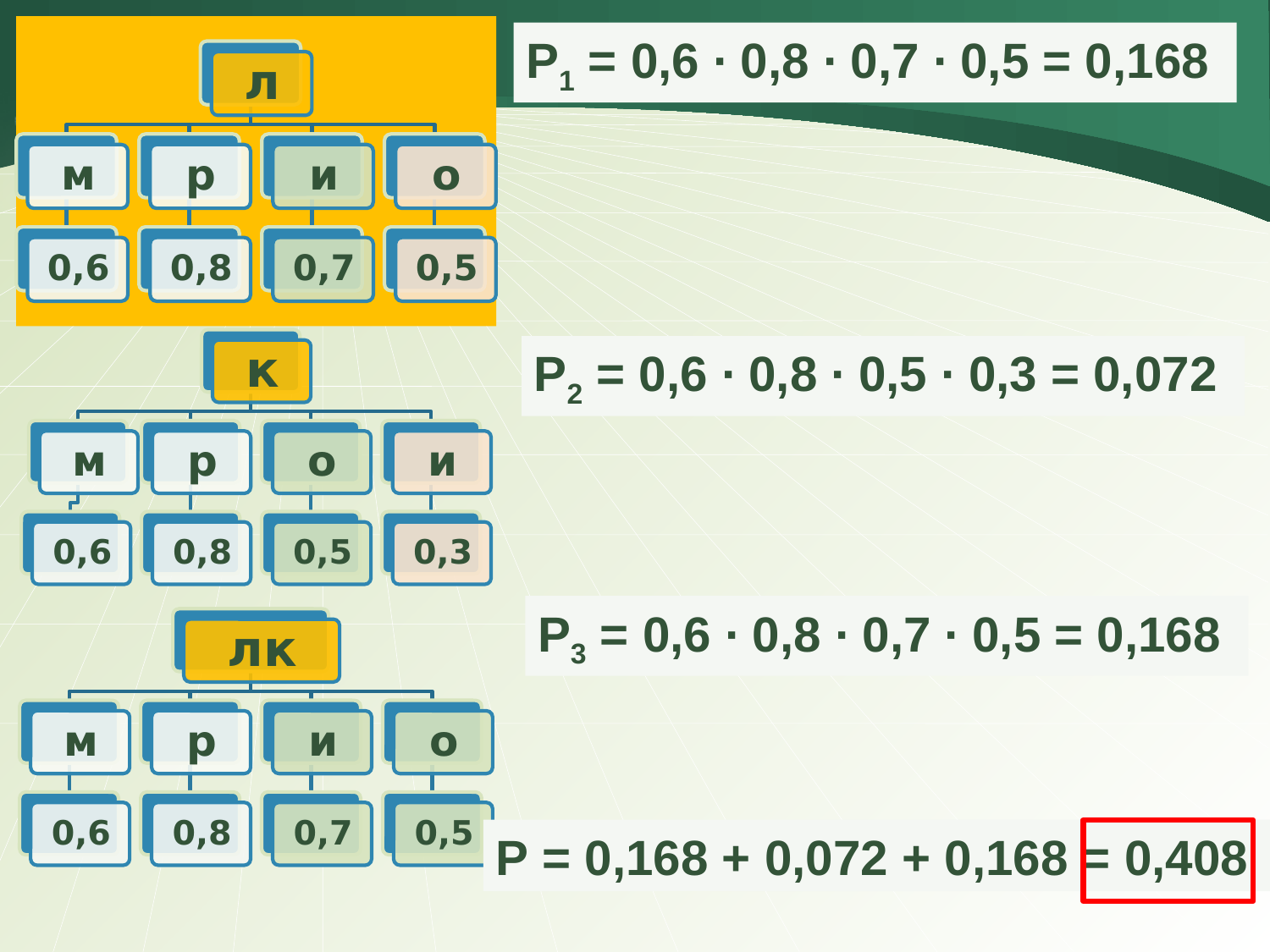

л
м
0,6
р
0,8
и
0,7
о
0,5
Р1 = 0,6 ∙ 0,8 ∙ 0,7 ∙ 0,5 = 0,168

к
м
0,6
р
0,8
о
0,5
и
0,3
Р2 = 0,6 ∙ 0,8 ∙ 0,5 ∙ 0,3 = 0,072
лк
м
0,6
р
0,8
и
0,7
о
0,5
Р3 = 0,6 ∙ 0,8 ∙ 0,7 ∙ 0,5 = 0,168
Р = 0,168 + 0,072 + 0,168 = 0,408